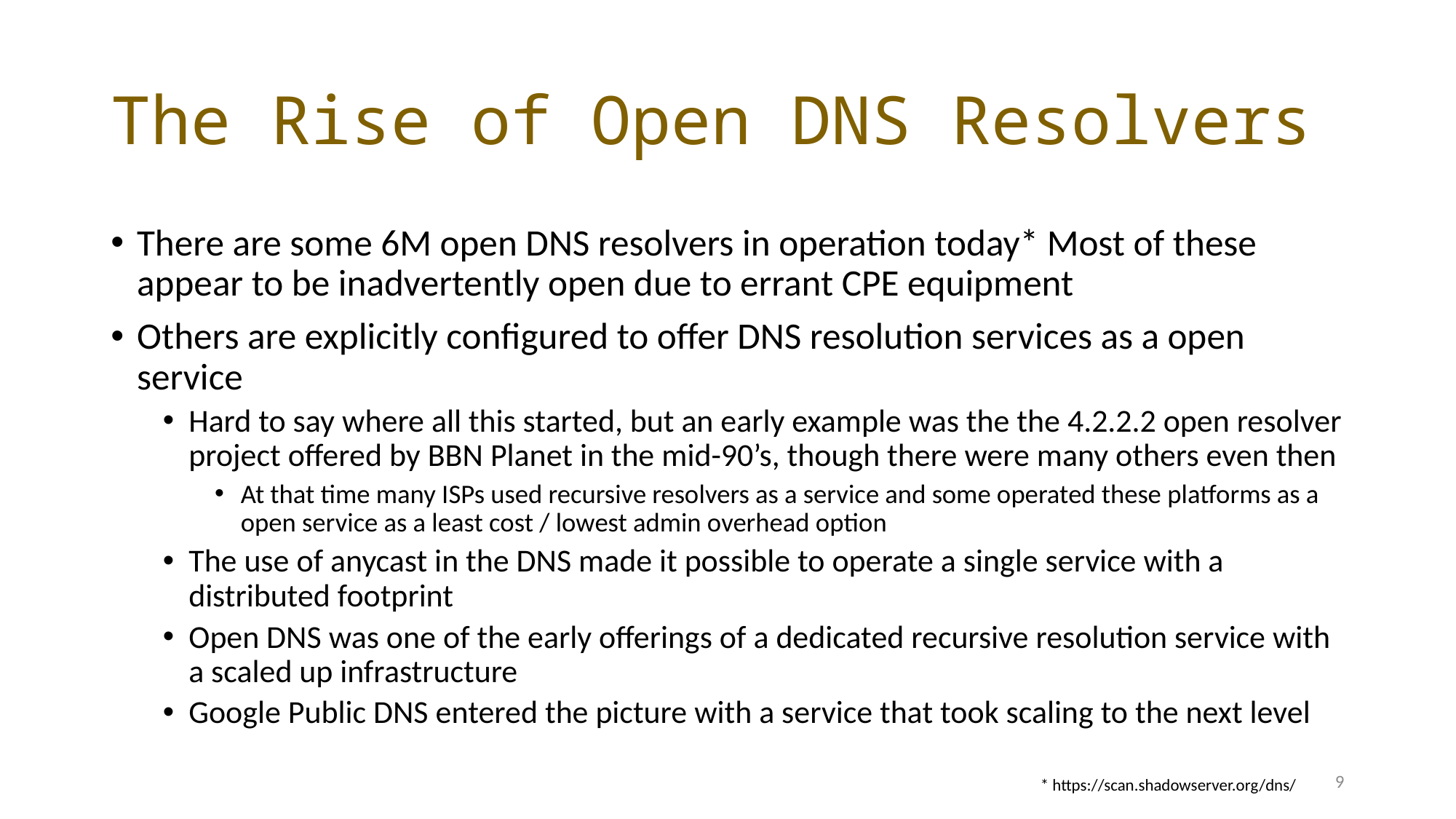

# The Rise of Open DNS Resolvers
There are some 6M open DNS resolvers in operation today* Most of these appear to be inadvertently open due to errant CPE equipment
Others are explicitly configured to offer DNS resolution services as a open service
Hard to say where all this started, but an early example was the the 4.2.2.2 open resolver project offered by BBN Planet in the mid-90’s, though there were many others even then
At that time many ISPs used recursive resolvers as a service and some operated these platforms as a open service as a least cost / lowest admin overhead option
The use of anycast in the DNS made it possible to operate a single service with a distributed footprint
Open DNS was one of the early offerings of a dedicated recursive resolution service with a scaled up infrastructure
Google Public DNS entered the picture with a service that took scaling to the next level
9
* https://scan.shadowserver.org/dns/